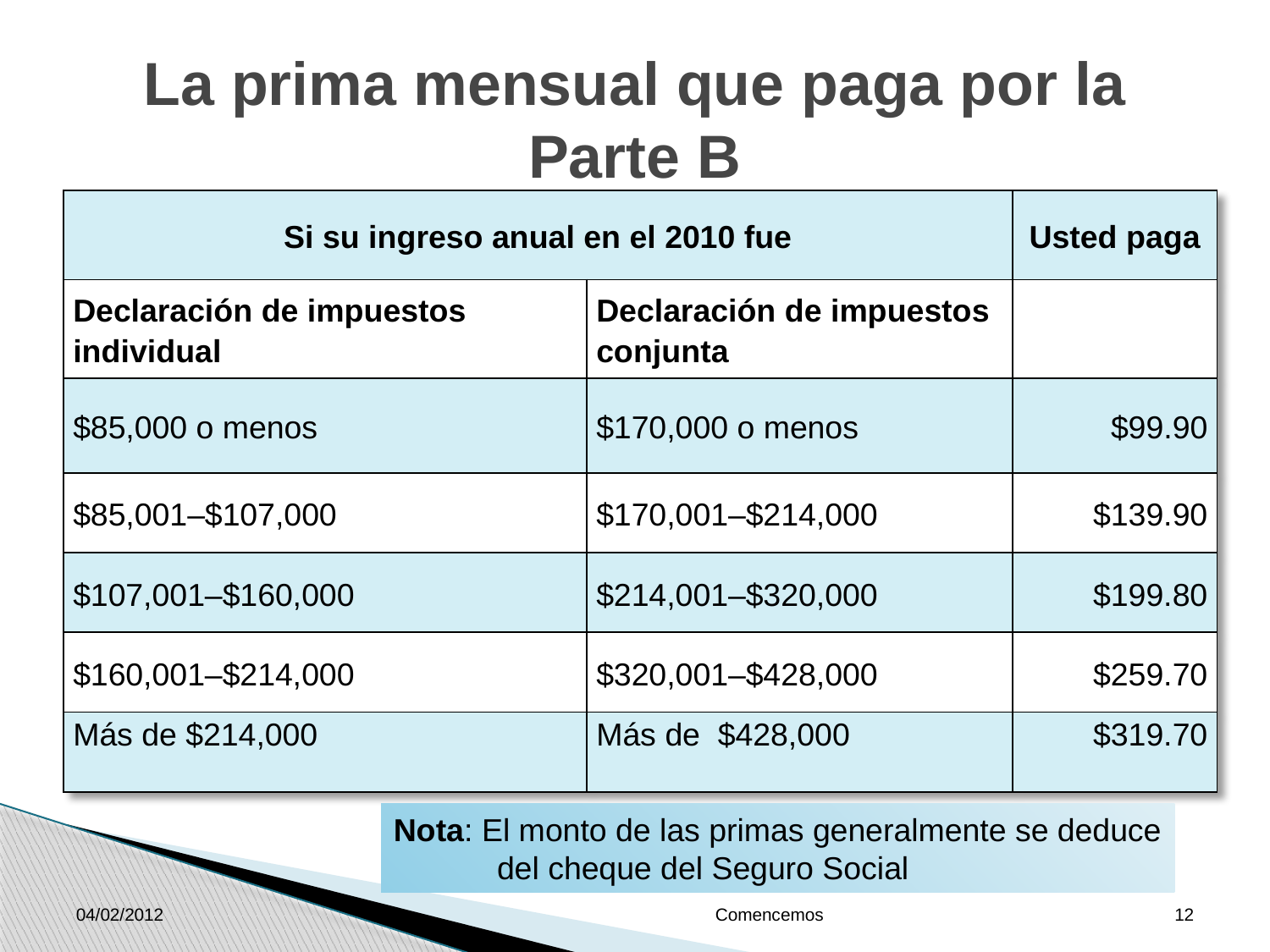

# La prima mensual que paga por la Parte B
| Si su ingreso anual en el 2010 fue |  | Usted paga |
| --- | --- | --- |
| Declaración de impuestos individual | Declaración de impuestos conjunta |  |
| $85,000 o menos | $170,000 o menos | $99.90 |
| $85,001–$107,000 | $170,001–$214,000 | $139.90 |
| $107,001–$160,000 | $214,001–$320,000 | $199.80 |
| $160,001–$214,000 | $320,001–$428,000 | $259.70 |
| Más de $214,000 | Más de $428,000 | $319.70 |
Nota: El monto de las primas generalmente se deduce del cheque del Seguro Social
04/02/2012
Comencemos
12